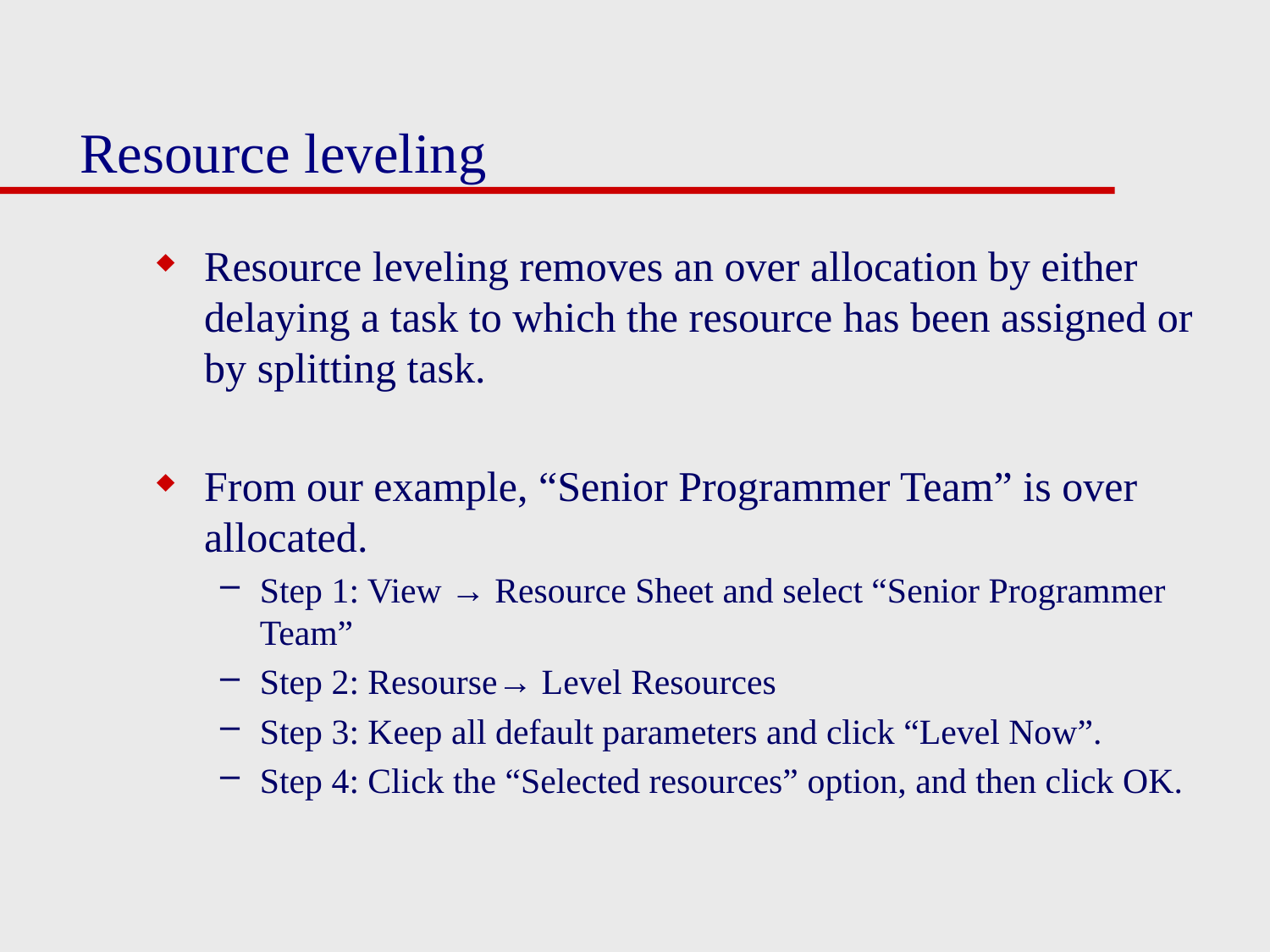

# Resource leveling
Resource leveling removes an over allocation by either delaying a task to which the resource has been assigned or by splitting task.

From our example, “Senior Programmer Team” is over allocated.
Step 1: View → Resource Sheet and select “Senior Programmer Team”
Step 2: Resourse→ Level Resources
Step 3: Keep all default parameters and click “Level Now”.
Step 4: Click the “Selected resources” option, and then click OK.